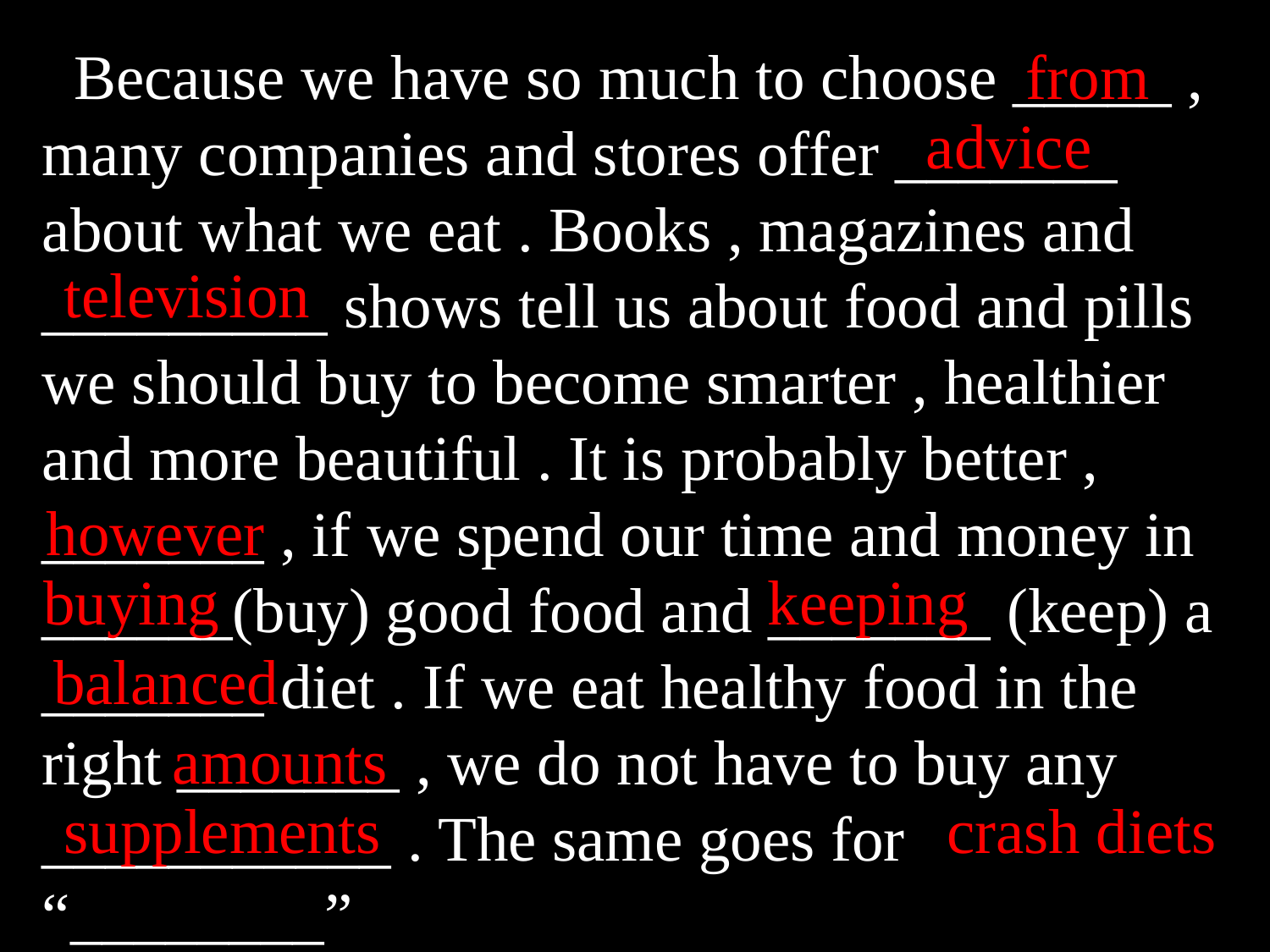

Because we have so much to choose _____ , many companies and stores offer _______ about what we eat . Books , magazines and _________ shows tell us about food and pills we should buy to become smarter , healthier and more beautiful . It is probably better , _______ , if we spend our time and money in ______(buy) good food and _______ (keep) a _______ diet . If we eat healthy food in the right _______ , we do not have to buy any ___________ . The same goes for “________”
from
advice
television
however
buying
keeping
balanced
amounts
supplements
crash diets